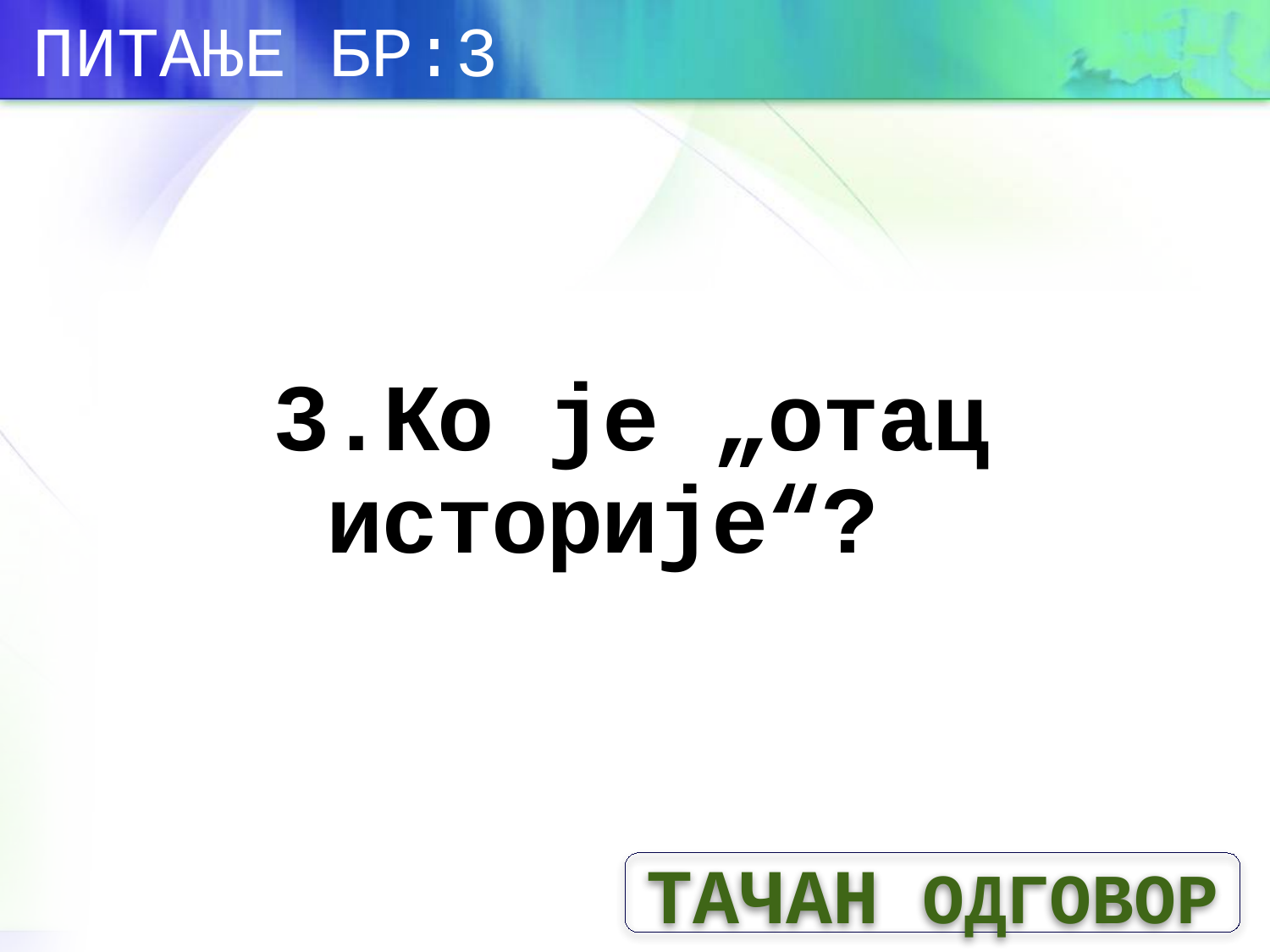

ПИТАЊЕ БР:3
# 3.Ко је „отац историје“?
ТАЧАН ОДГОВОР